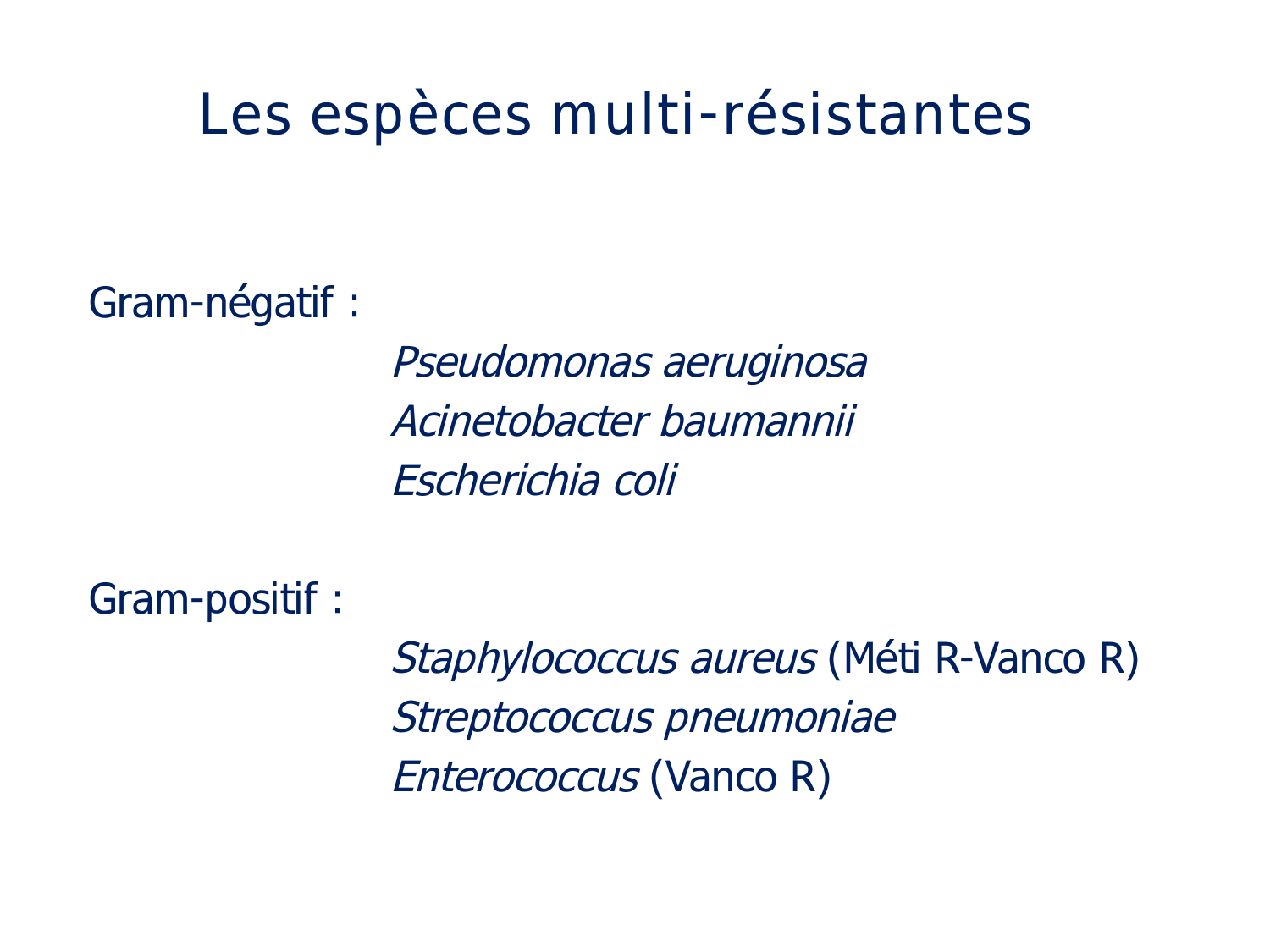

# Les espèces multi-résistantes
Gram-négatif :
			Pseudomonas aeruginosa
			Acinetobacter baumannii
			Escherichia coli

Gram-positif :
			Staphylococcus aureus (Méti R-Vanco R)
			Streptococcus pneumoniae
			Enterococcus (Vanco R)